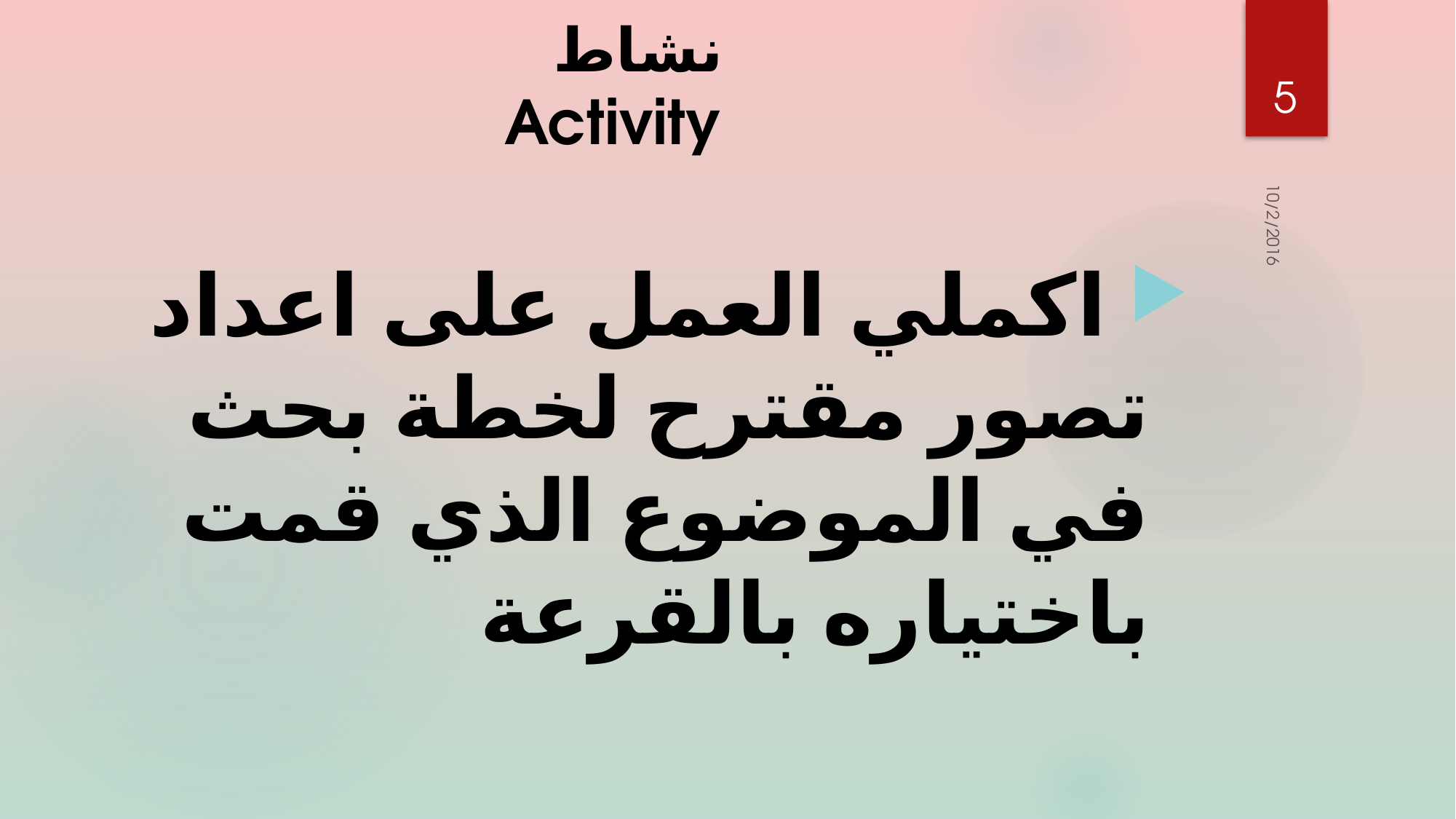

# نشاط Activity
5
10/2/2016
 اكملي العمل على اعداد تصور مقترح لخطة بحث في الموضوع الذي قمت باختياره بالقرعة